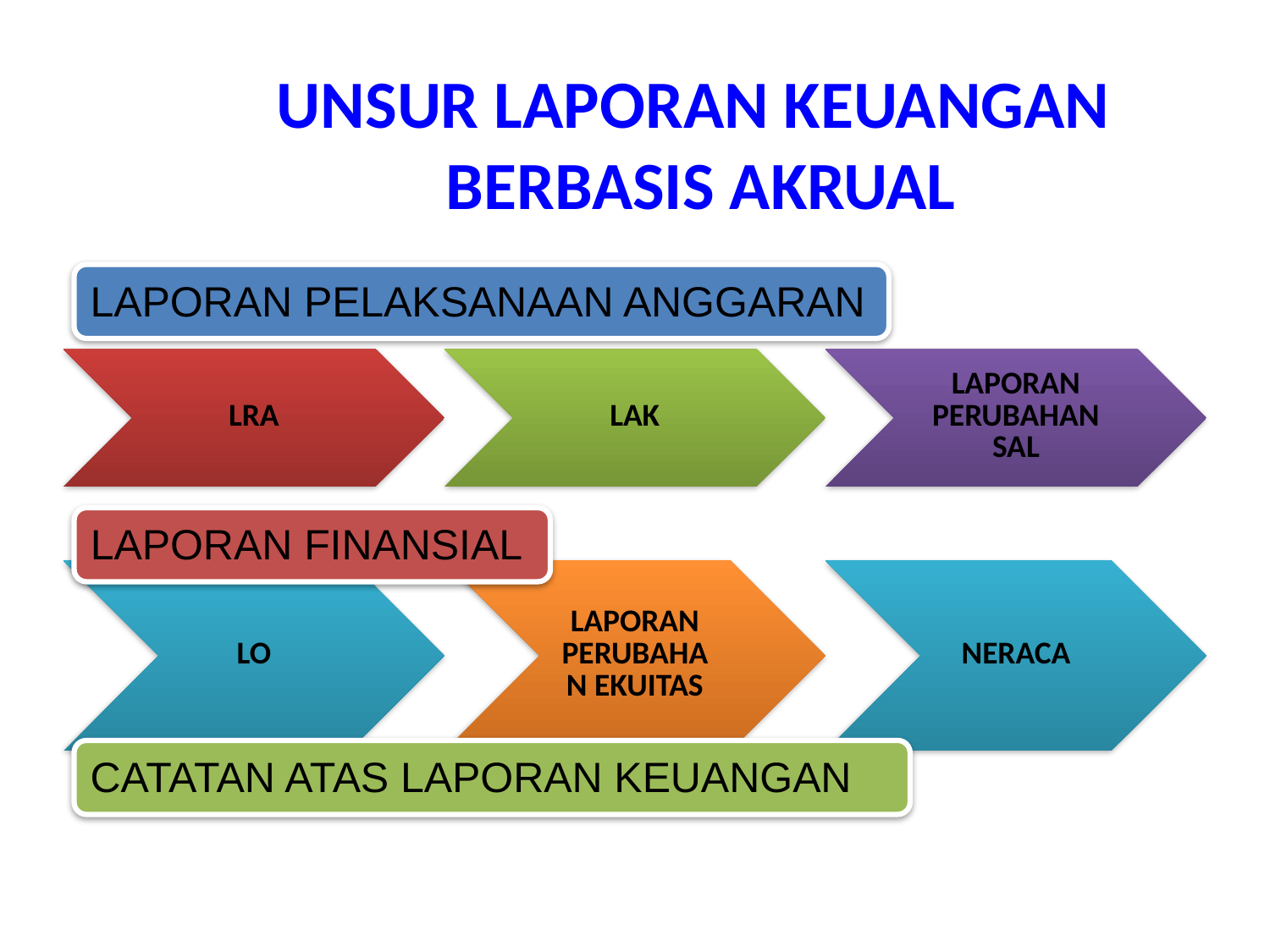

# UNSUR LAPORAN KEUANGAN BERBASIS AKRUAL
LAPORAN PELAKSANAAN ANGGARAN
LRA
LAK
LAPORAN PERUBAHAN SAL
LAPORAN FINANSIAL
LO
NERACA
LAPORAN PERUBAHAN EKUITAS
CATATAN ATAS LAPORAN KEUANGAN